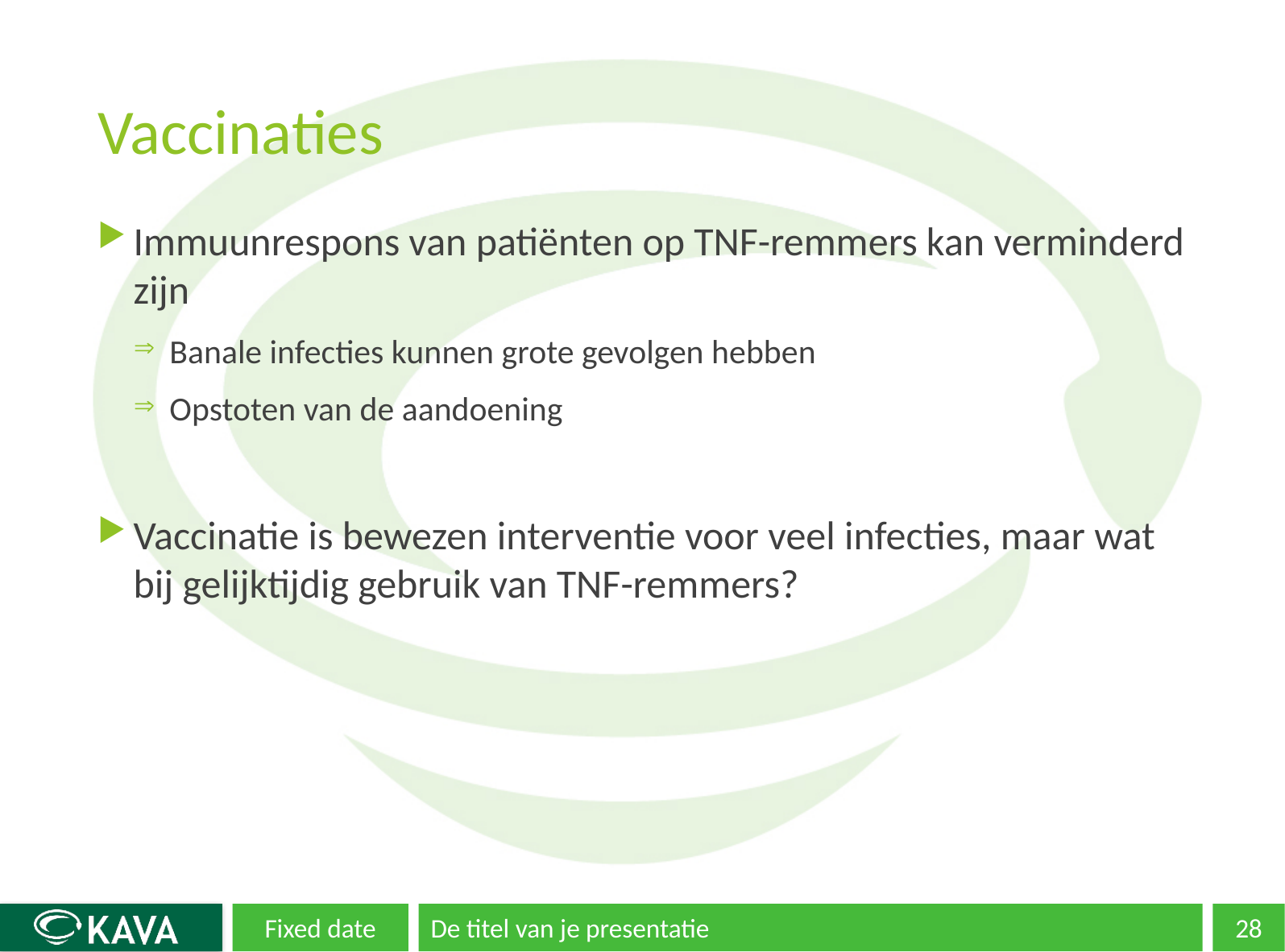

# Vaccinaties
Immuunrespons van patiënten op TNF-remmers kan verminderd zijn
Banale infecties kunnen grote gevolgen hebben
Opstoten van de aandoening

Vaccinatie is bewezen interventie voor veel infecties, maar wat bij gelijktijdig gebruik van TNF-remmers?

Fixed date
De titel van je presentatie
28